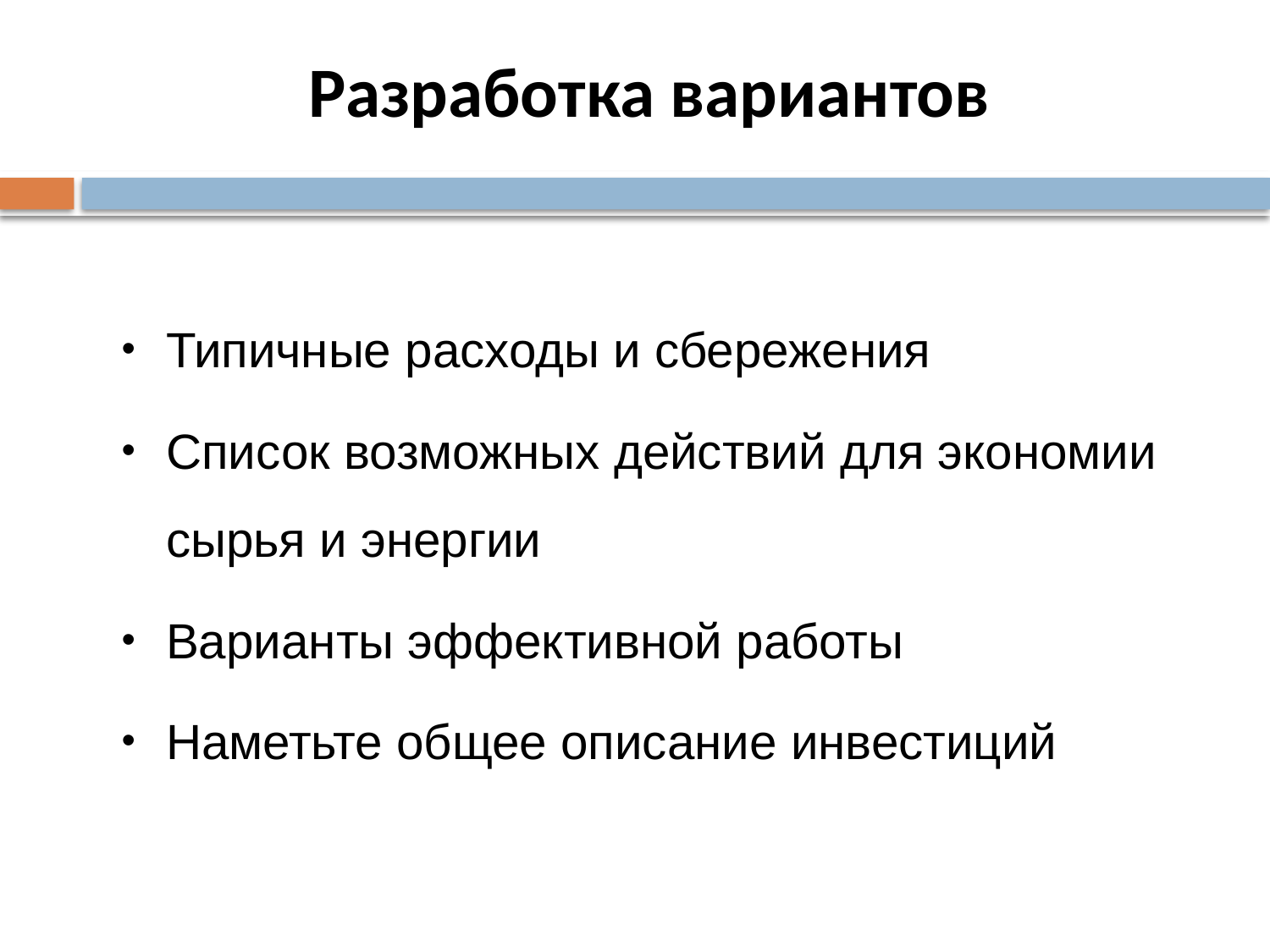

# Разработка вариантов
Типичные расходы и сбережения
Список возможных действий для экономии сырья и энергии
Варианты эффективной работы
Наметьте общее описание инвестиций